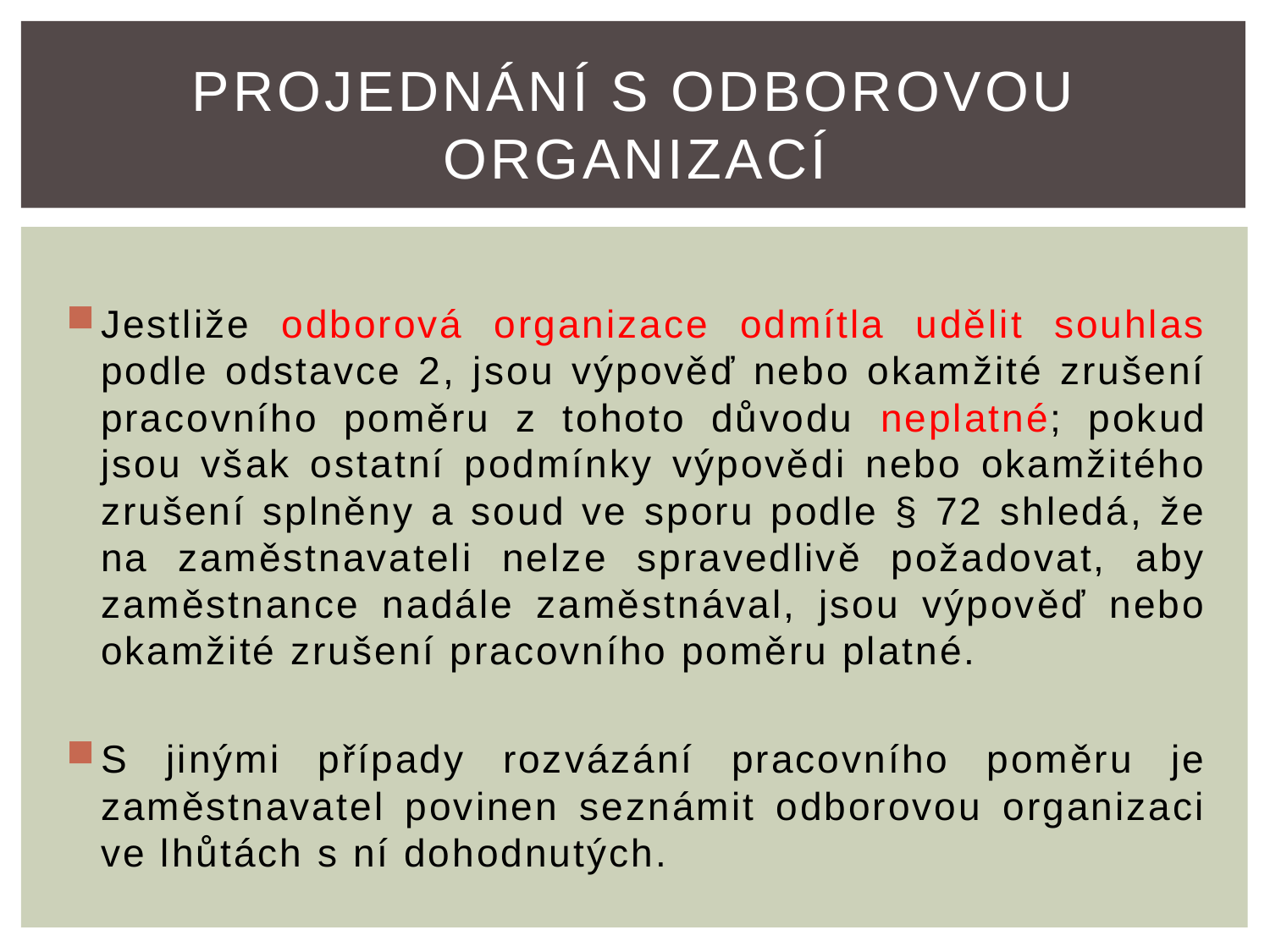

# Projednání s odborovou organizací

Jestliže odborová organizace odmítla udělit souhlas podle odstavce 2, jsou výpověď nebo okamžité zrušení pracovního poměru z tohoto důvodu neplatné; pokud jsou však ostatní podmínky výpovědi nebo okamžitého zrušení splněny a soud ve sporu podle § 72 shledá, že na zaměstnavateli nelze spravedlivě požadovat, aby zaměstnance nadále zaměstnával, jsou výpověď nebo okamžité zrušení pracovního poměru platné.

S jinými případy rozvázání pracovního poměru je zaměstnavatel povinen seznámit odborovou organizaci ve lhůtách s ní dohodnutých.